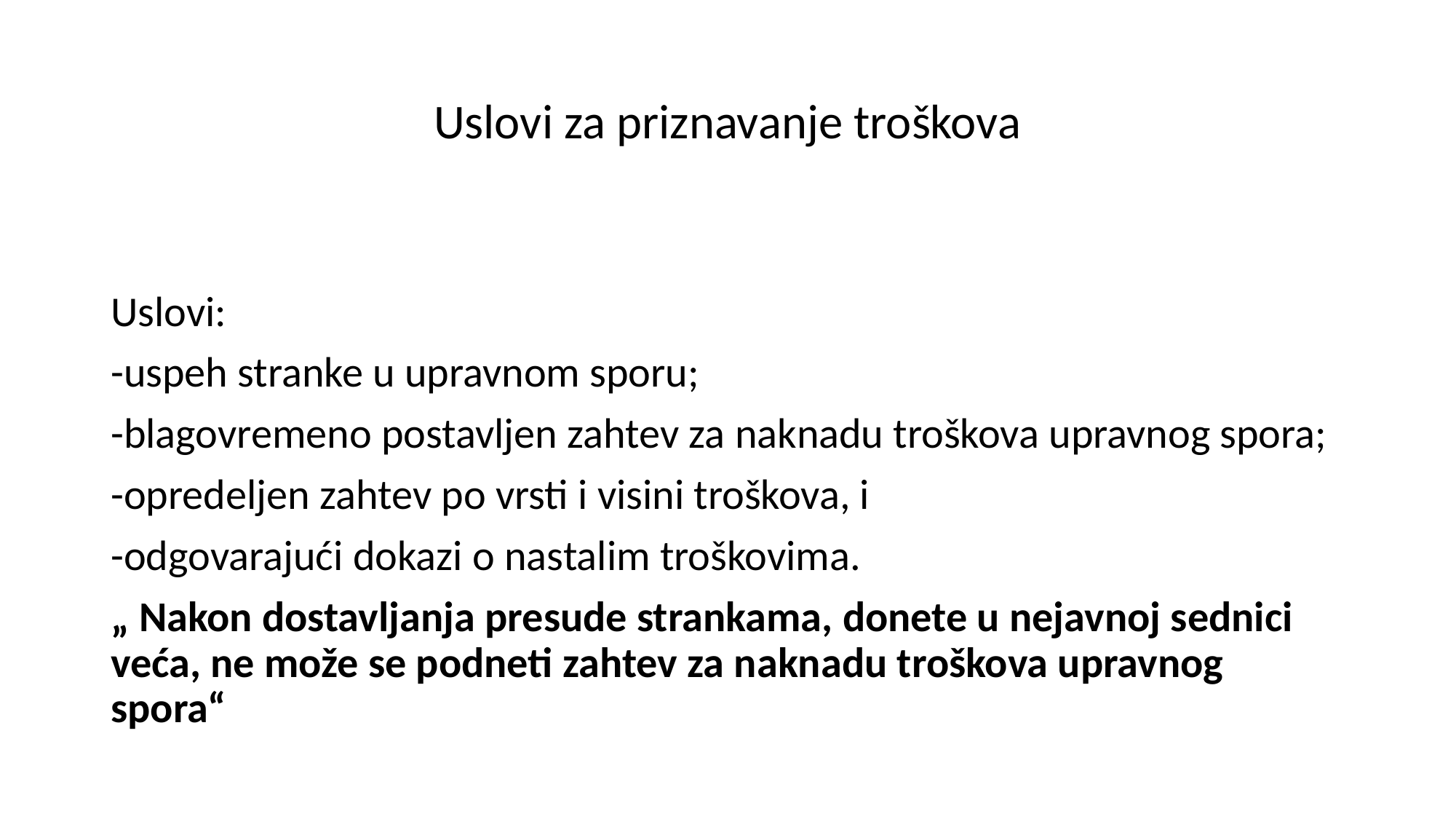

# Uslovi za priznavanje troškova

Uslovi:
-uspeh stranke u upravnom sporu;
-blagovremeno postavljen zahtev za naknadu troškova upravnog spora;
-opredeljen zahtev po vrsti i visini troškova, i
-odgovarajući dokazi o nastalim troškovima.
„ Nakon dostavljanja presude strankama, donete u nejavnoj sednici veća, ne može se podneti zahtev za naknadu troškova upravnog spora“